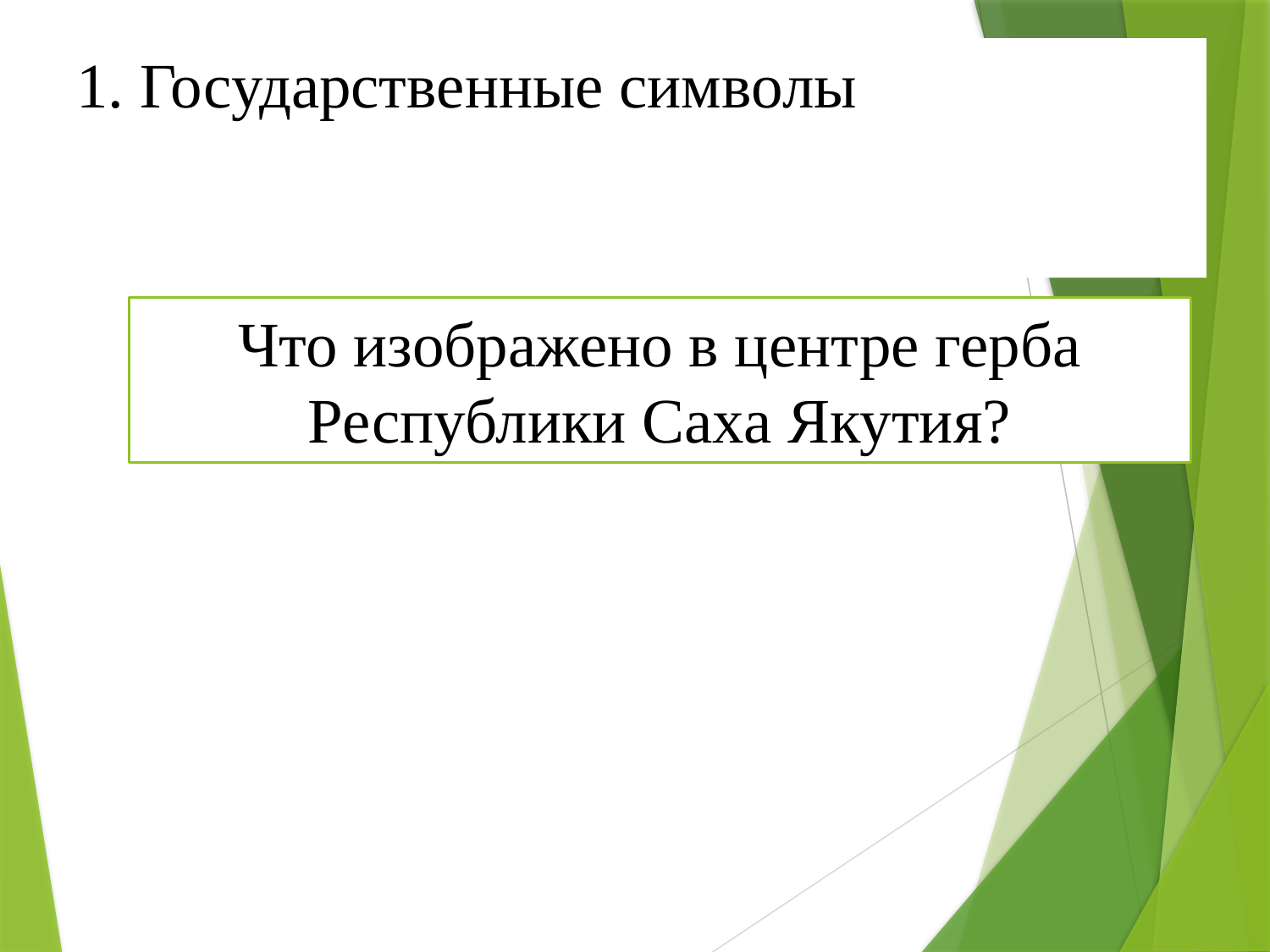

# 1. Государственные символы
Что изображено в центре герба Республики Саха Якутия?